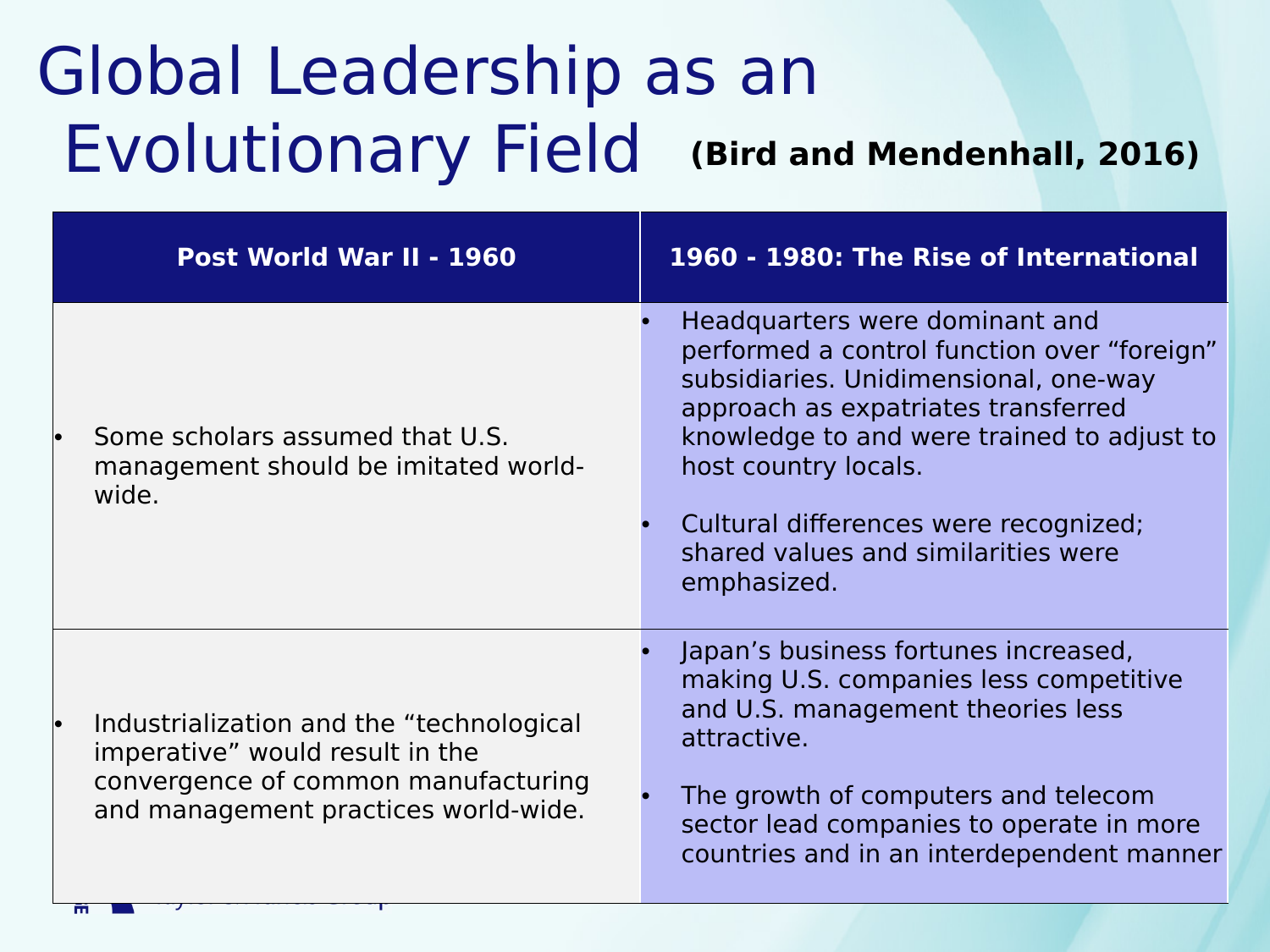

# Global Leadership as an Evolutionary Field
(Bird and Mendenhall, 2016)

| Post World War II - 1960 | 1960 - 1980: The Rise of International |
| --- | --- |
| Some scholars assumed that U.S. management should be imitated world-wide. | Headquarters were dominant and performed a control function over “foreign” subsidiaries. Unidimensional, one-way approach as expatriates transferred knowledge to and were trained to adjust to host country locals. Cultural differences were recognized; shared values and similarities were emphasized. |
| Industrialization and the “technological imperative” would result in the convergence of common manufacturing and management practices world-wide. | Japan’s business fortunes increased, making U.S. companies less competitive and U.S. management theories less attractive. The growth of computers and telecom sector lead companies to operate in more countries and in an interdependent manner |